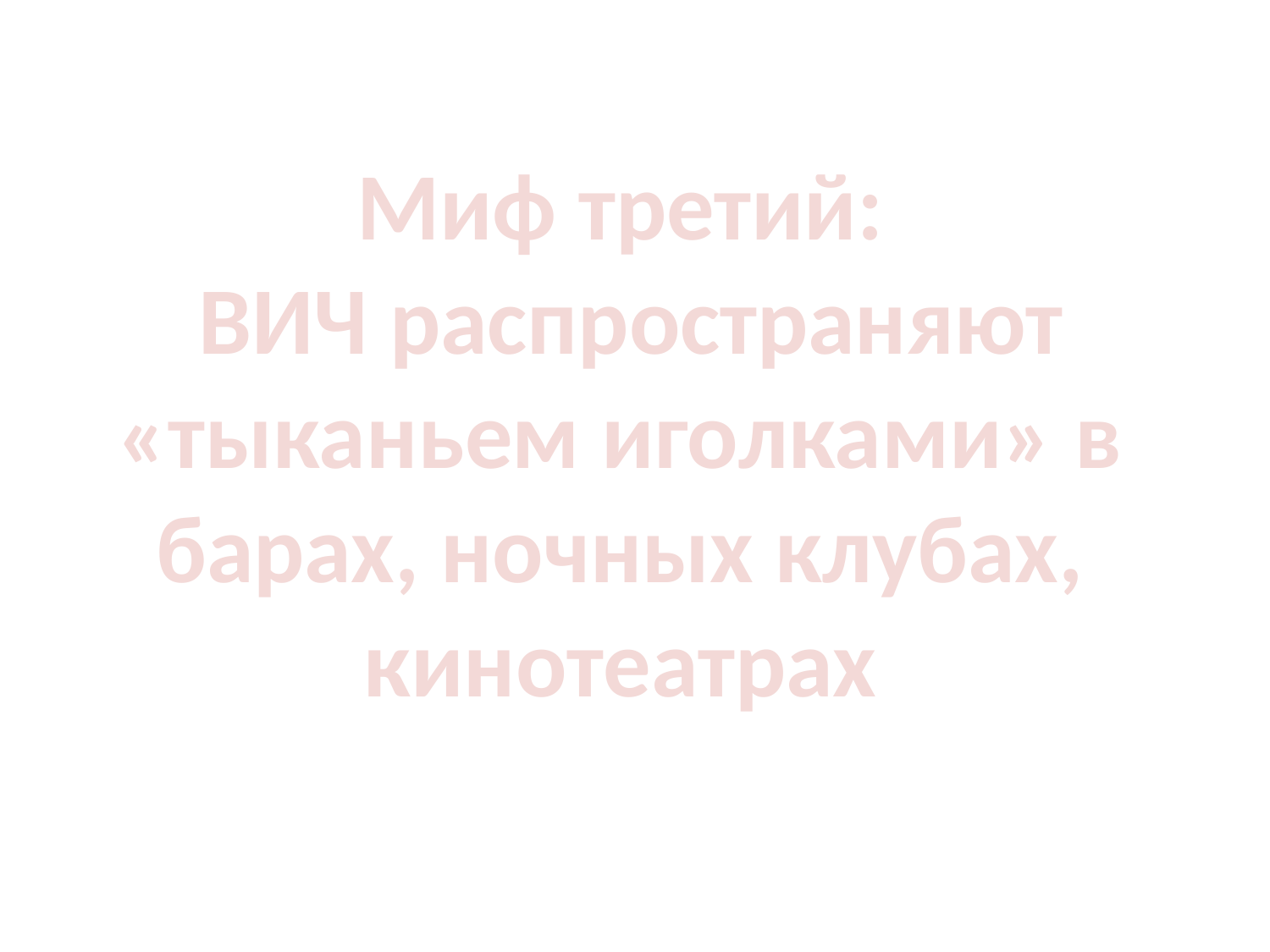

Миф третий:
 ВИЧ распространяют «тыканьем иголками» в барах, ночных клубах, кинотеатрах
#